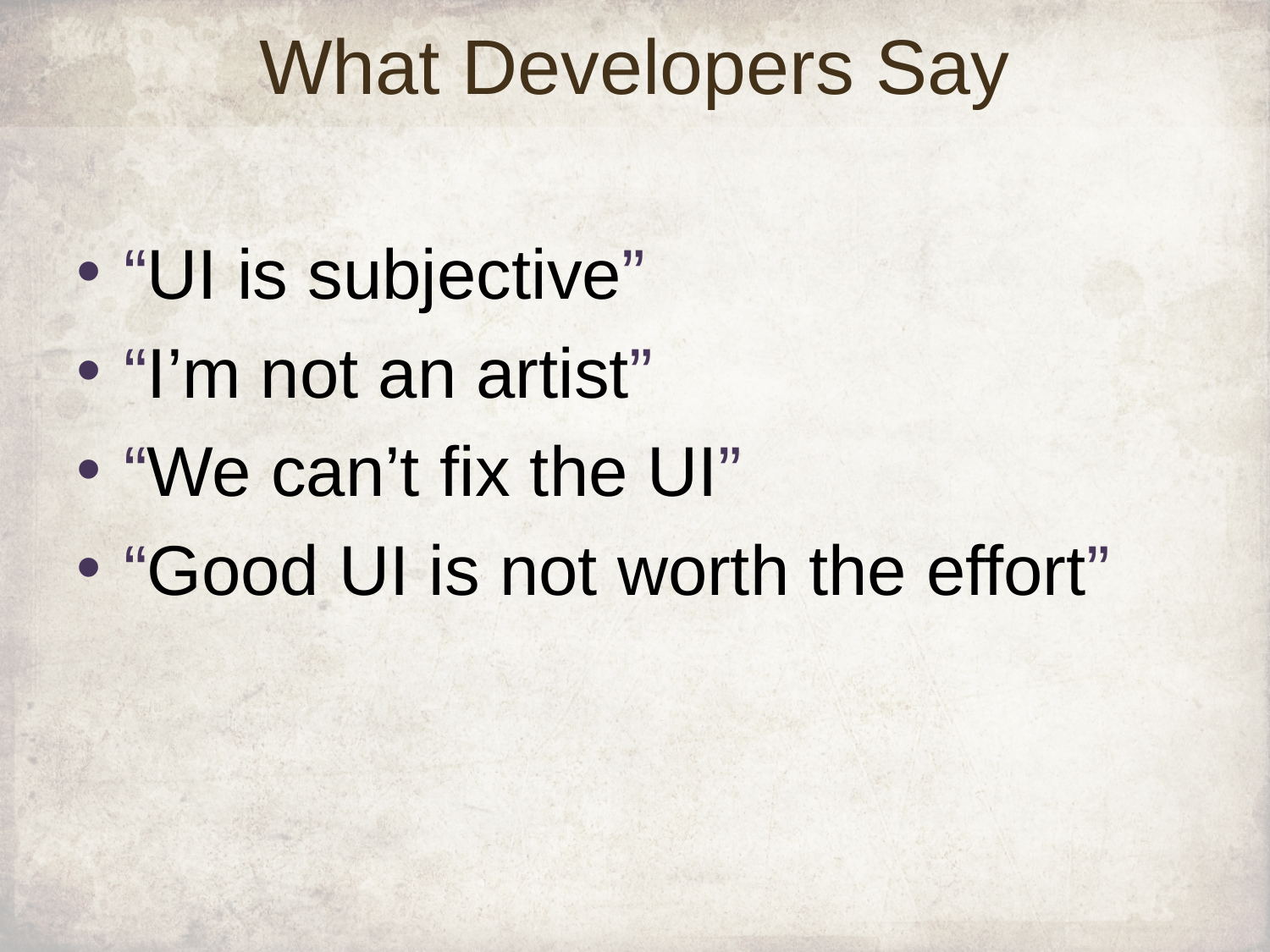

# What Developers Say
“UI is subjective”
“I’m not an artist”
“We can’t fix the UI”
“Good UI is not worth the effort”